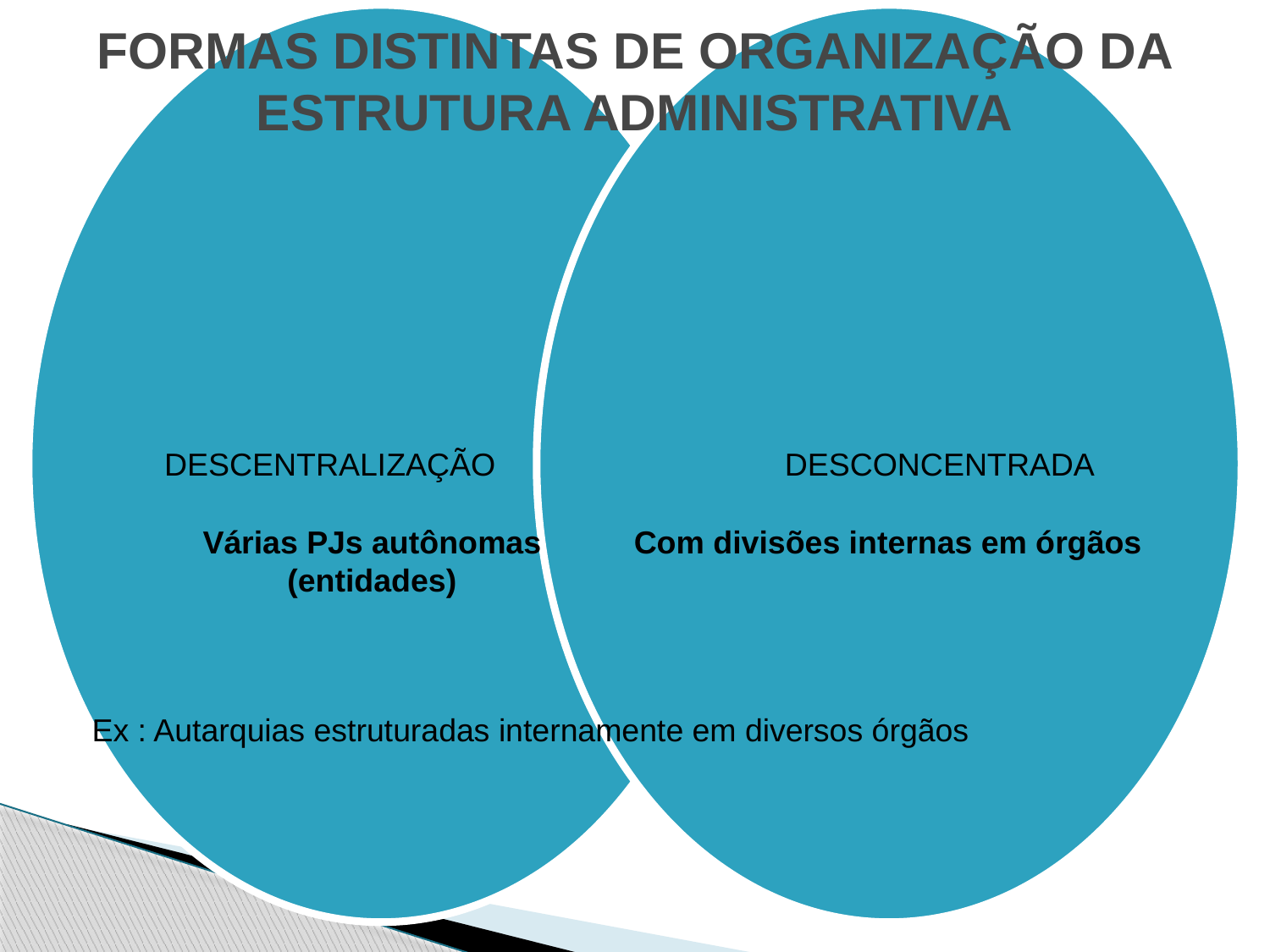

DESCENTRALIZAÇÃO
DESCONCENTRADA
# FORMAS DISTINTAS DE ORGANIZAÇÃO DA ESTRUTURA ADMINISTRATIVA
Várias PJs autônomas
(entidades)
Com divisões internas em órgãos
Ex : Autarquias estruturadas internamente em diversos órgãos